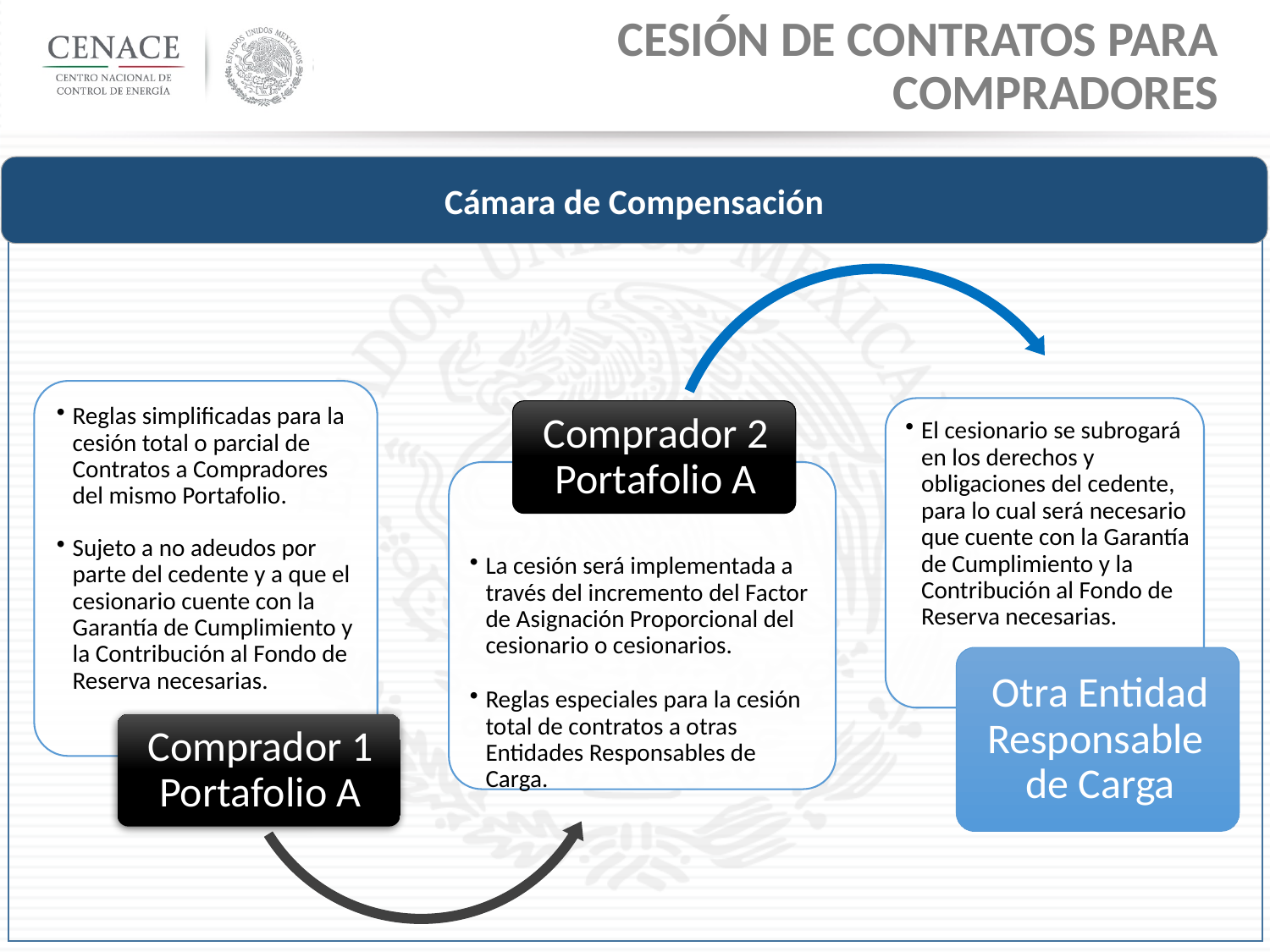

Cesión de Contratos para Compradores
Cámara de Compensación

Reglas simplificadas para la cesión total o parcial de Contratos a Compradores del mismo Portafolio.

Sujeto a no adeudos por parte del cedente y a que el cesionario cuente con la Garantía de Cumplimiento y la Contribución al Fondo de Reserva necesarias.
Comprador 1 Portafolio A
La cesión será implementada a través del incremento del Factor de Asignación Proporcional del cesionario o cesionarios.

Reglas especiales para la cesión total de contratos a otras Entidades Responsables de Carga.
Comprador 2
Portafolio A
El cesionario se subrogará en los derechos y obligaciones del cedente, para lo cual será necesario que cuente con la Garantía de Cumplimiento y la Contribución al Fondo de Reserva necesarias.
Otra Entidad Responsable
de Carga
49